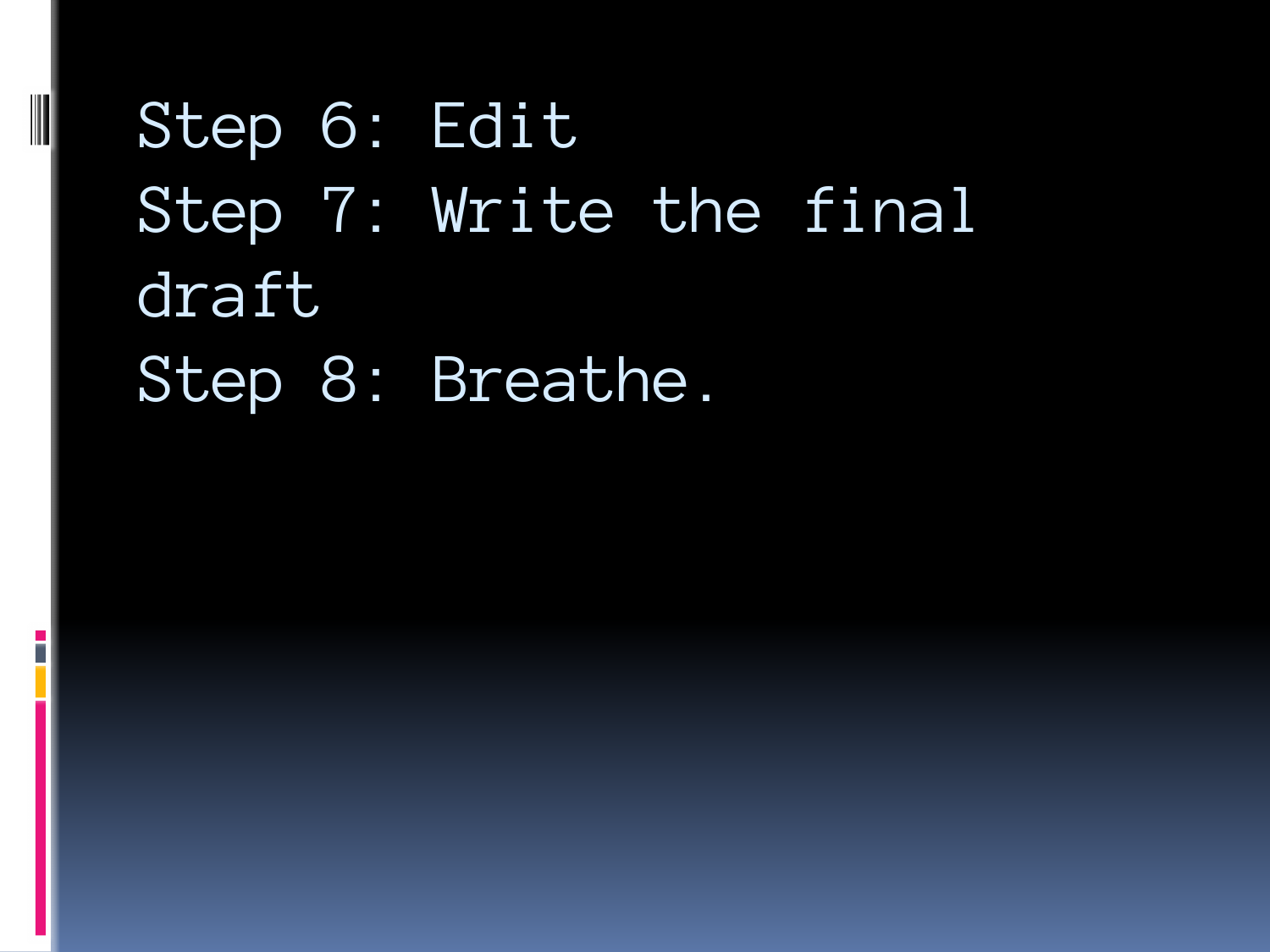

# Step 6: Edit Step 7: Write the final draft Step 8: Breathe.